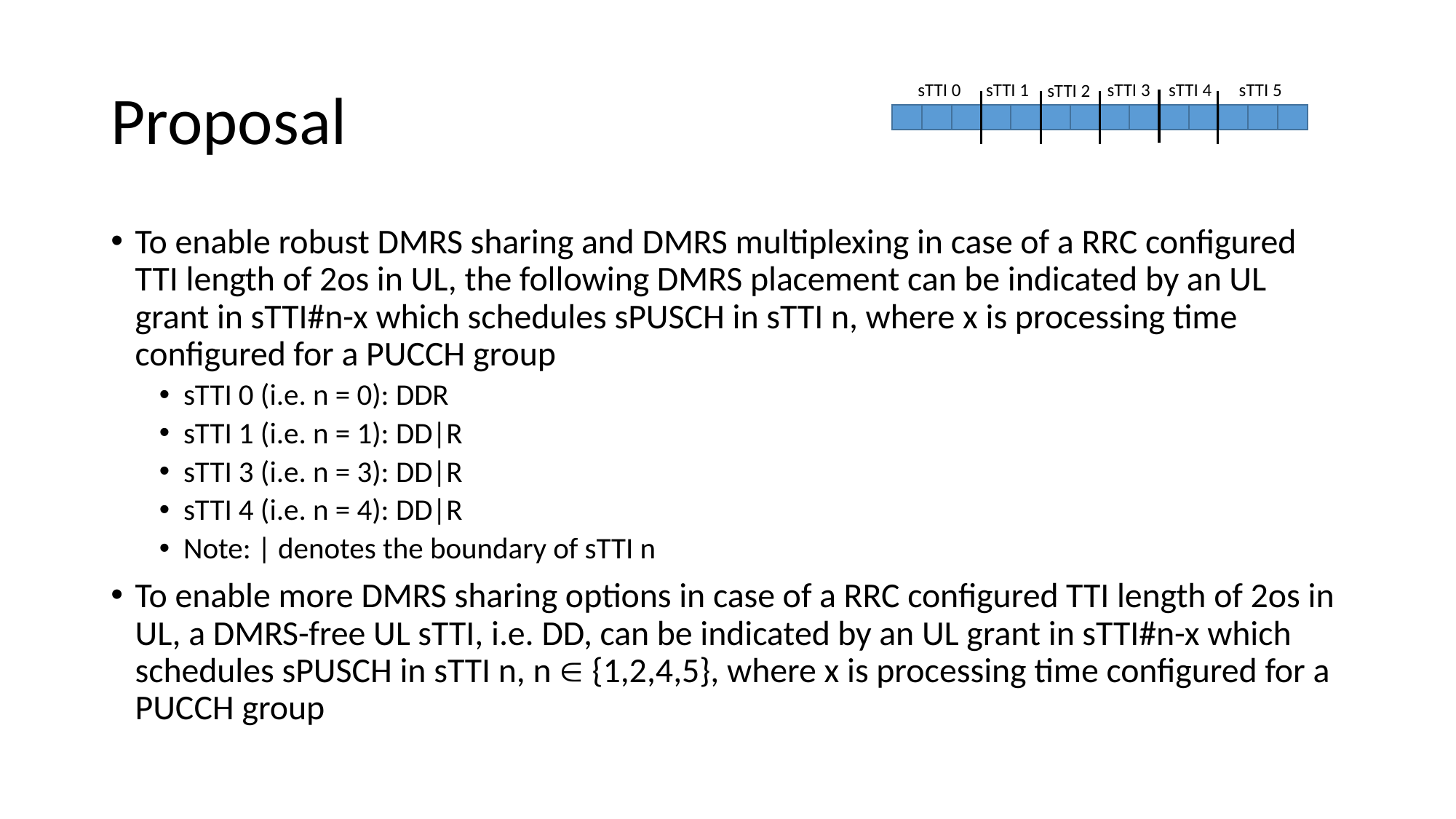

# Proposal
sTTI 5
sTTI 4
sTTI 0
sTTI 1
sTTI 3
sTTI 2

To enable robust DMRS sharing and DMRS multiplexing in case of a RRC configured TTI length of 2os in UL, the following DMRS placement can be indicated by an UL grant in sTTI#n-x which schedules sPUSCH in sTTI n, where x is processing time configured for a PUCCH group
sTTI 0 (i.e. n = 0): DDR
sTTI 1 (i.e. n = 1): DD|R
sTTI 3 (i.e. n = 3): DD|R
sTTI 4 (i.e. n = 4): DD|R
Note: | denotes the boundary of sTTI n
To enable more DMRS sharing options in case of a RRC configured TTI length of 2os in UL, a DMRS-free UL sTTI, i.e. DD, can be indicated by an UL grant in sTTI#n-x which schedules sPUSCH in sTTI n, n ∈ {1,2,4,5}, where x is processing time configured for a PUCCH group